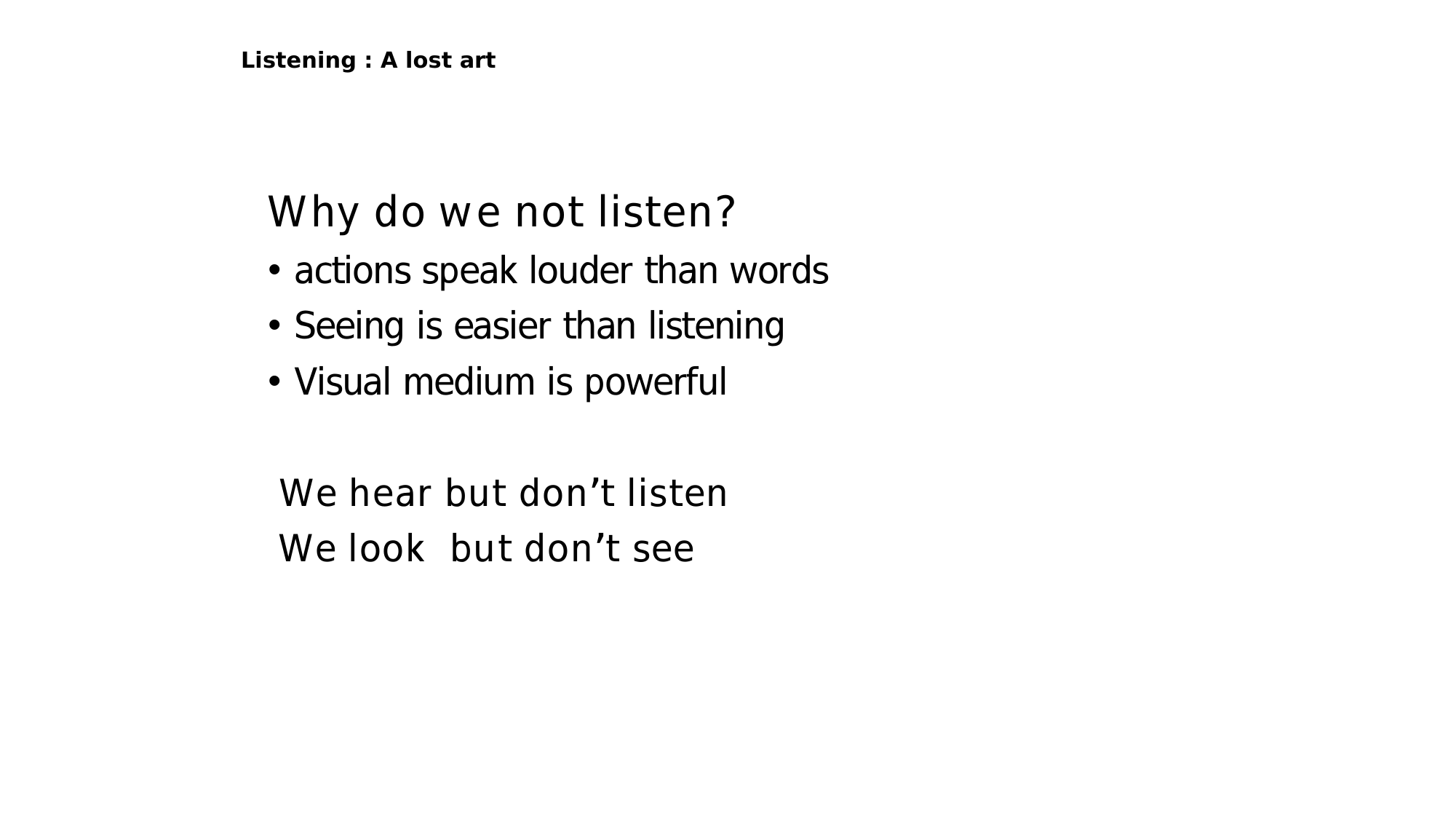

# Listening : A lost art
Why do we not listen?
actions speak louder than words
Seeing is easier than listening
Visual medium is powerful

 We hear but don’t listen
 We look  but don’t see